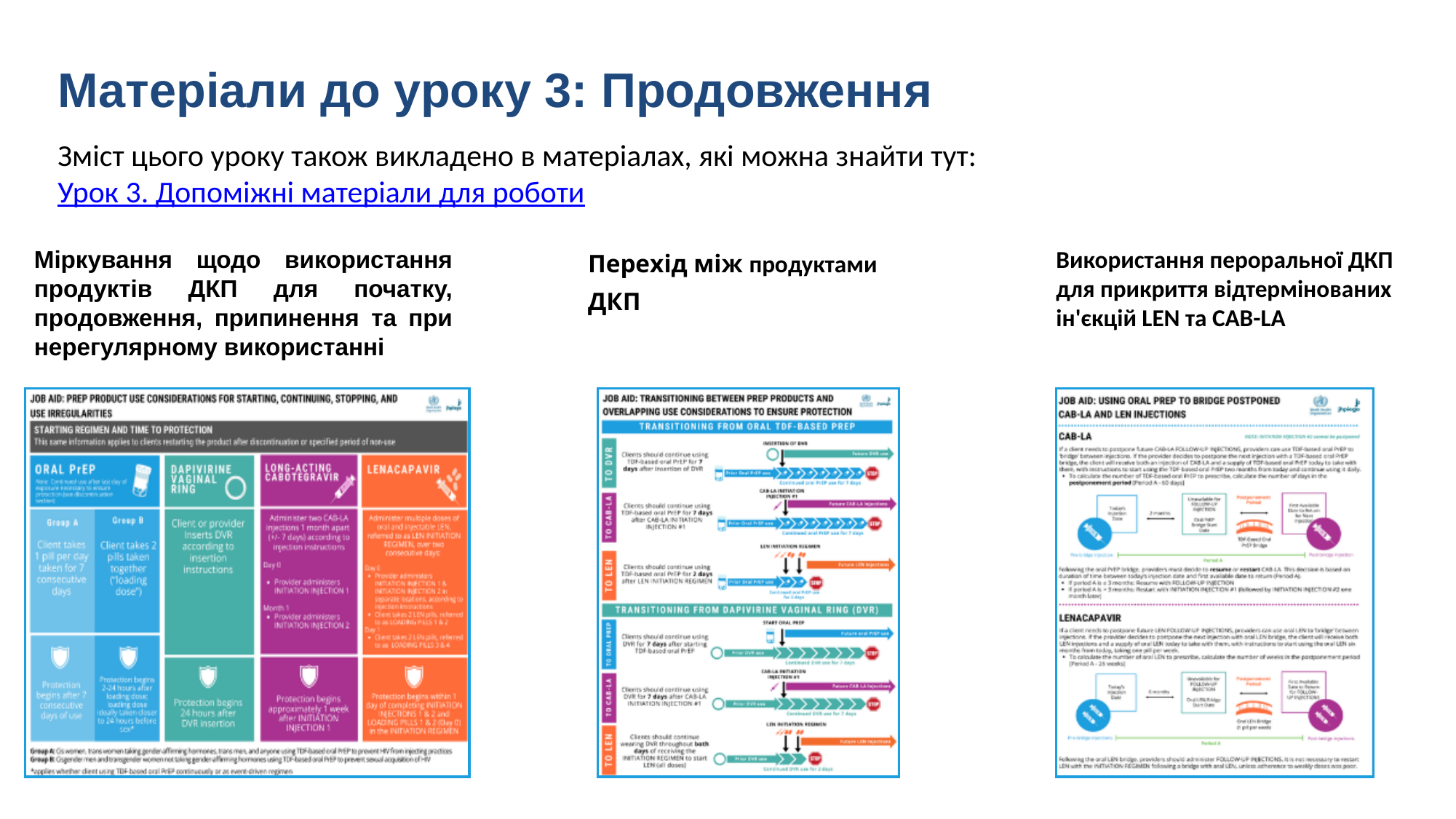

Матеріали до уроку 3: Продовження
Зміст цього уроку також викладено в матеріалах, які можна знайти тут: Урок 3. Допоміжні матеріали для роботи
Перехід між продуктами ДКП
Міркування щодо використання продуктів ДКП для початку, продовження, припинення та при нерегулярному використанні
Використання пероральної ДКП для прикриття відтермінованих ін'єкцій LEN та CAB-LA